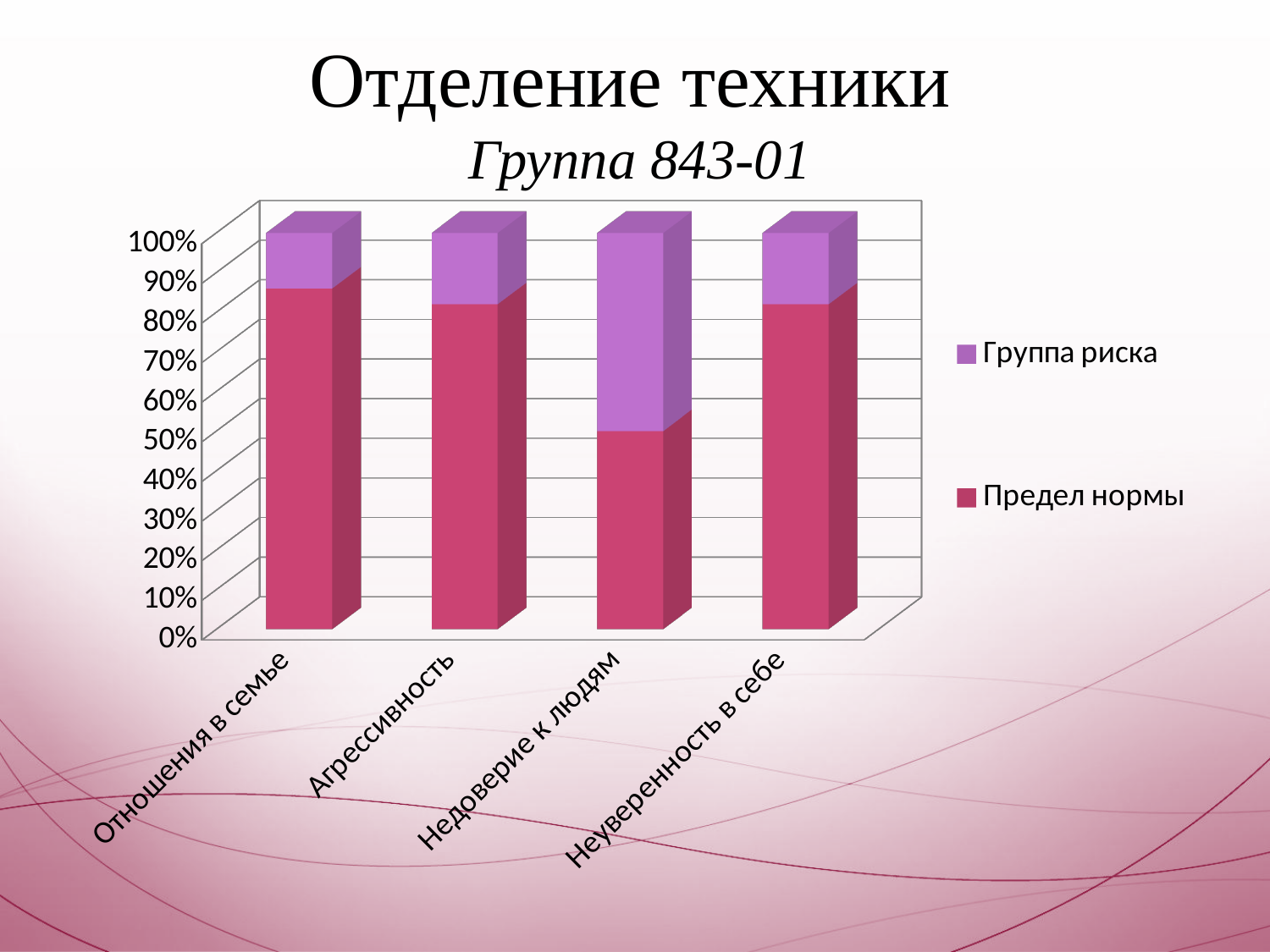

# Отделение техники
Группа 843-01

[unsupported chart]